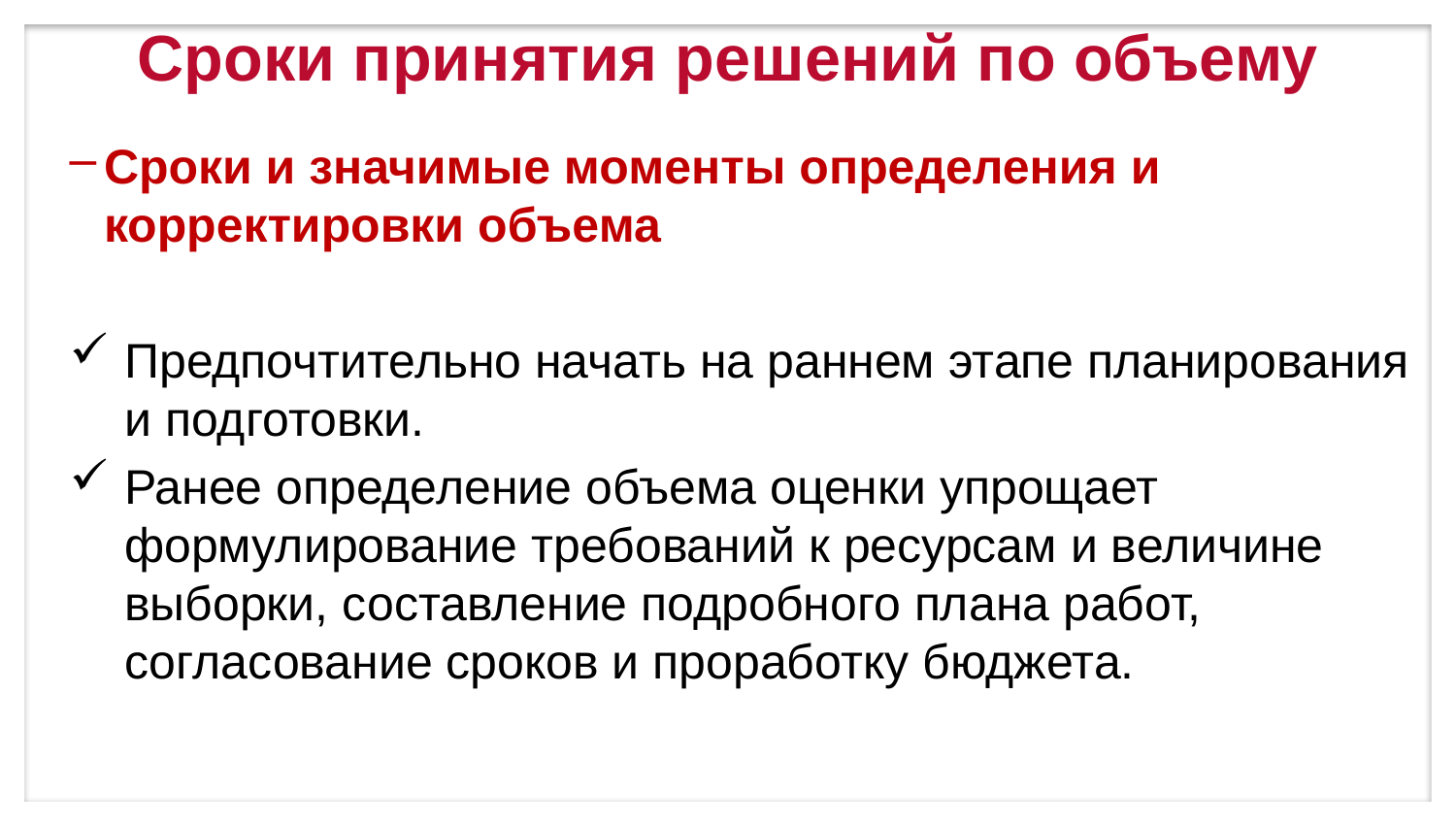

# Сроки принятия решений по объему
Сроки и значимые моменты определения и корректировки объема

Предпочтительно начать на раннем этапе планирования и подготовки.
Ранее определение объема оценки упрощает формулирование требований к ресурсам и величине выборки, составление подробного плана работ, согласование сроков и проработку бюджета.